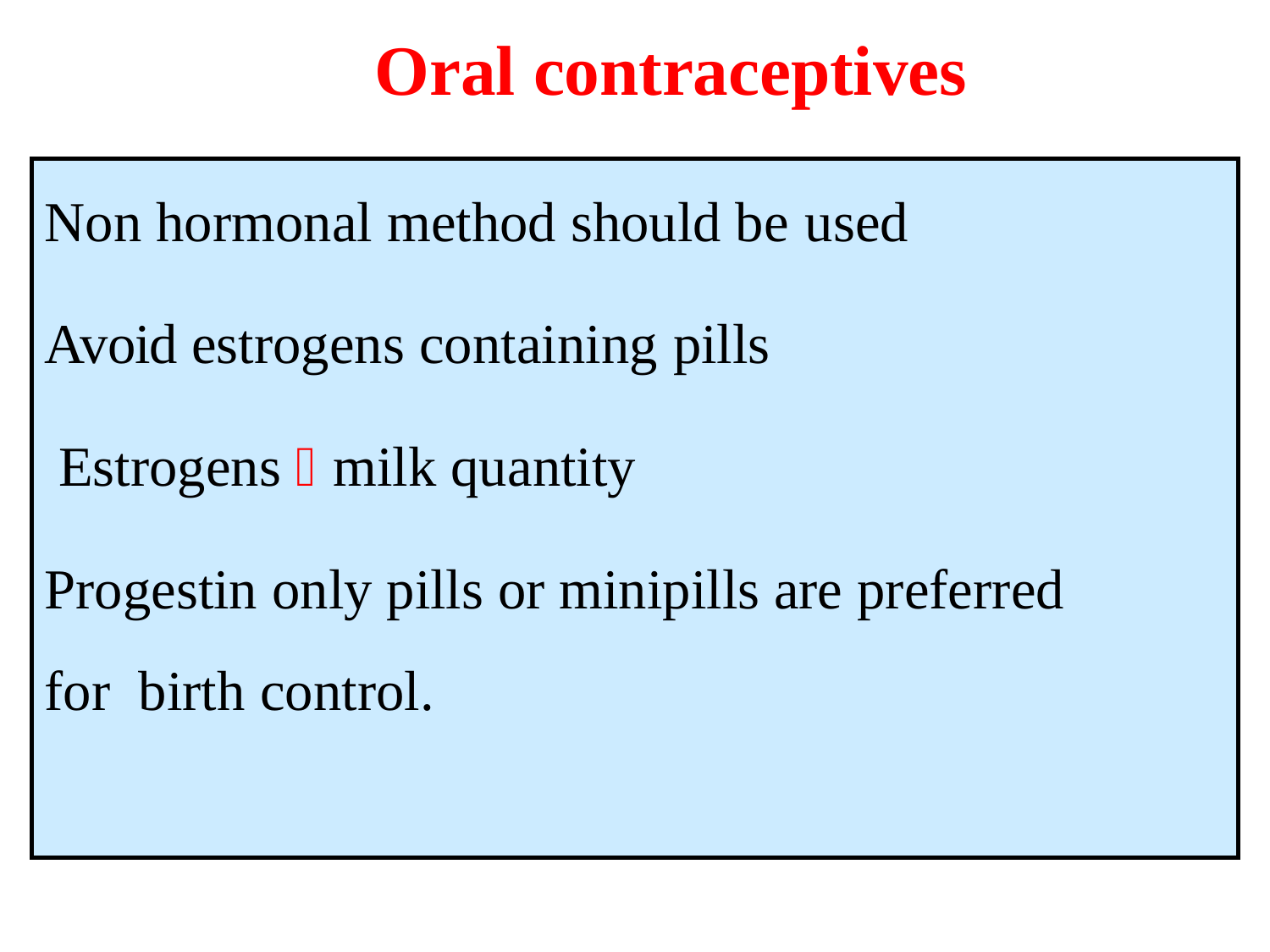

# Oral contraceptives

Non hormonal method should be used
Avoid estrogens containing pills  Estrogens ↓ milk quantity
Progestin only pills or minipills are preferred for  birth control.